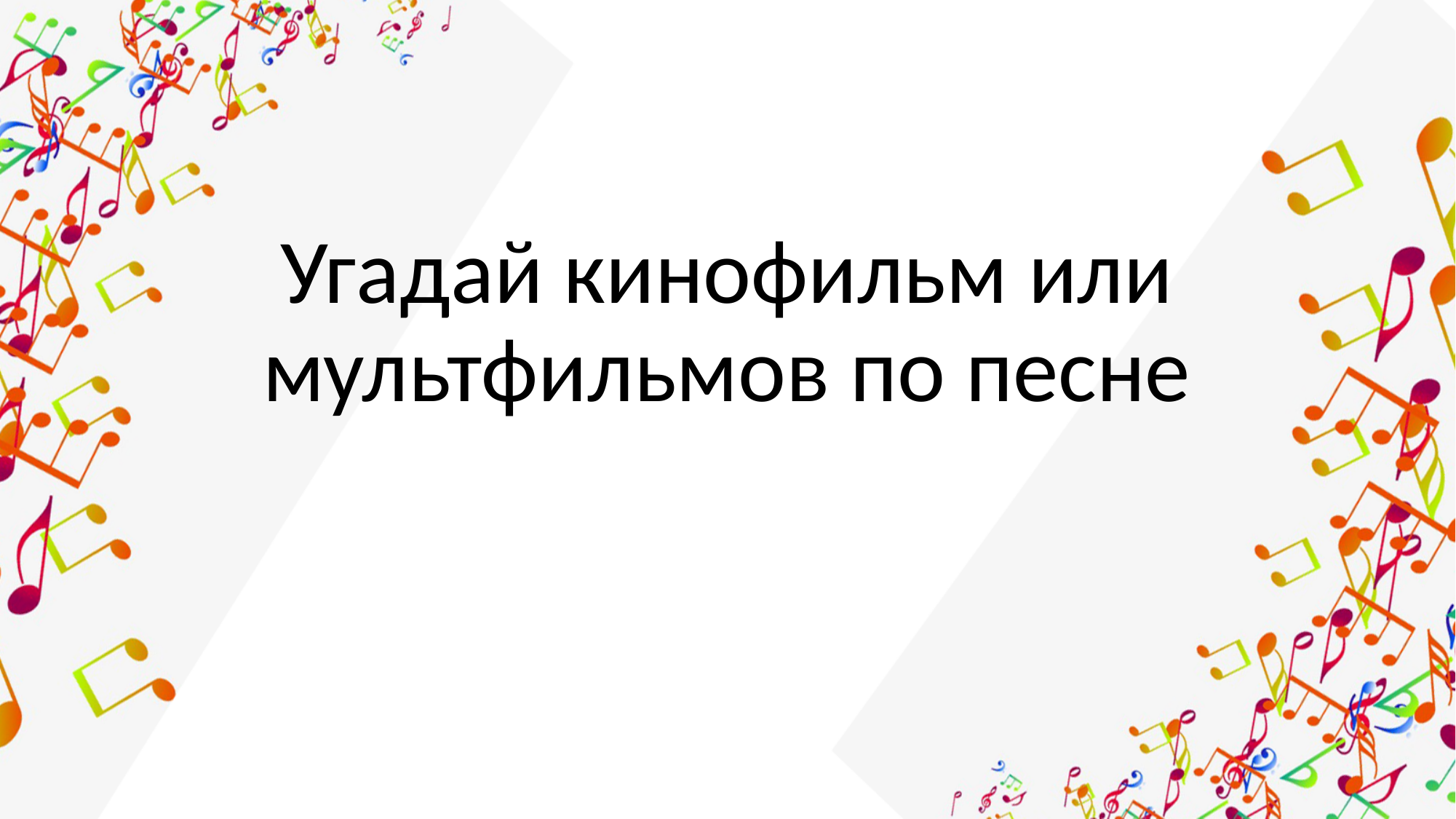

# Угадай кинофильм или мультфильмов по песне